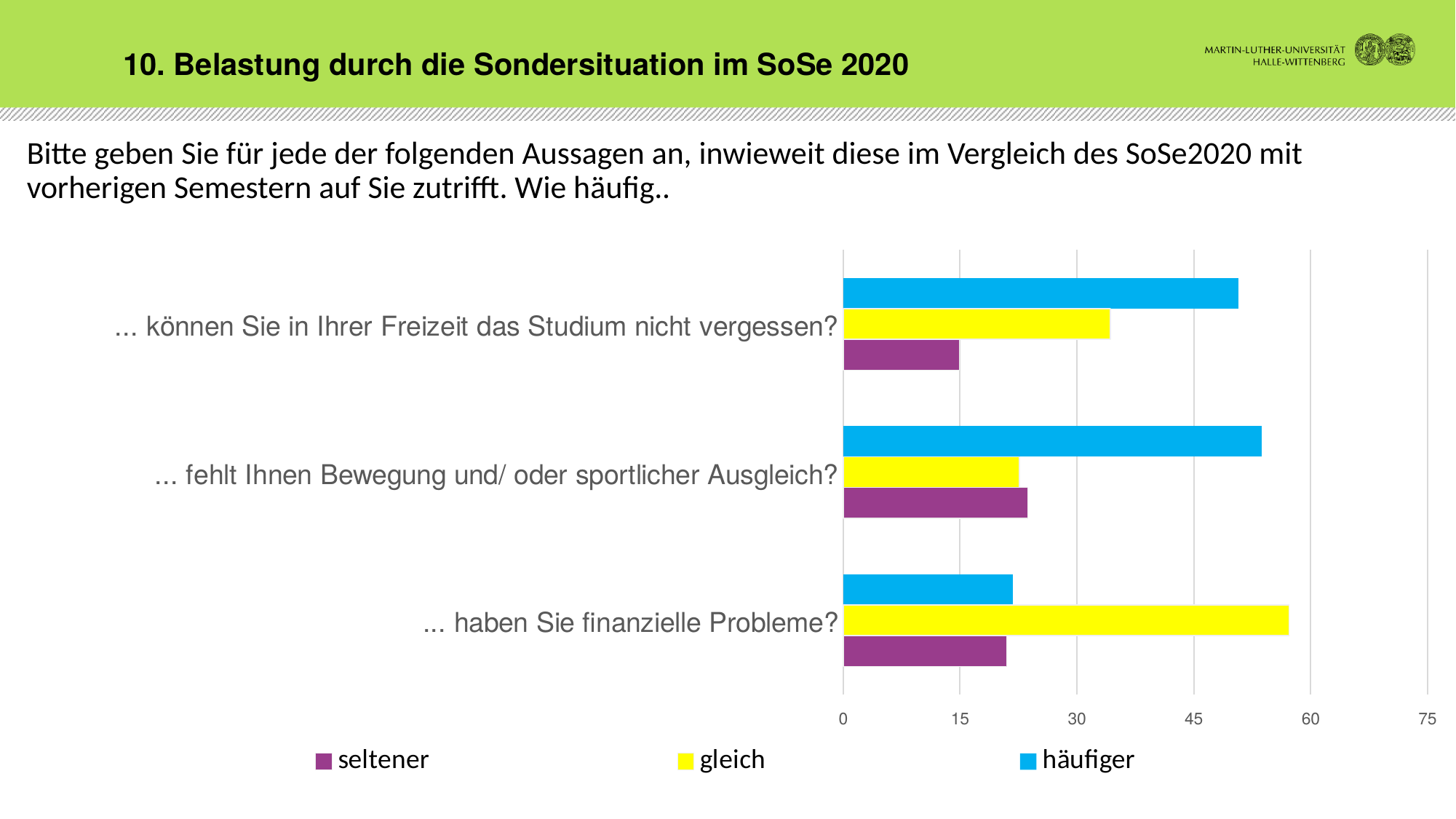

10. Belastung durch die Sondersituation im SoSe 2020
# Bitte geben Sie für jede der folgenden Aussagen an, inwieweit diese im Vergleich des SoSe2020 mit vorherigen Semestern auf Sie zutrifft. Wie häufig..

### Chart

| Category | häufiger | gleich  | seltener |
|---|---|---|---|
| ... können Sie in Ihrer Freizeit das Studium nicht vergessen? | 50.7 | 34.3 | 14.9 |
| ... fehlt Ihnen Bewegung und/ oder sportlicher Ausgleich? | 53.7 | 22.6 | 23.7 |
| ... haben Sie finanzielle Probleme? | 21.8 | 57.2 | 21.0 |